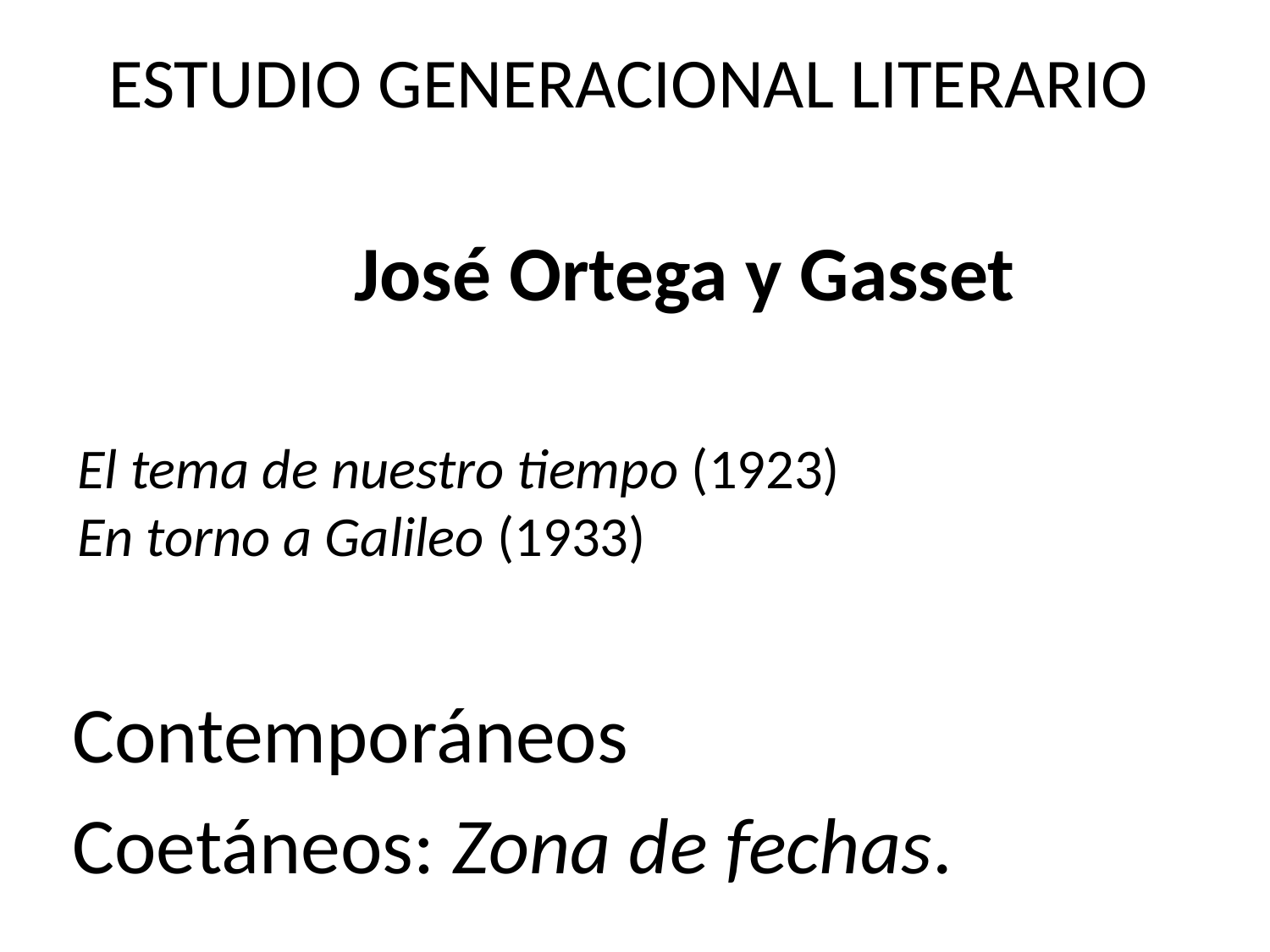

# ESTUDIO GENERACIONAL LITERARIO
José Ortega y Gasset
El tema de nuestro tiempo (1923)
En torno a Galileo (1933)

Contemporáneos
Coetáneos: Zona de fechas.